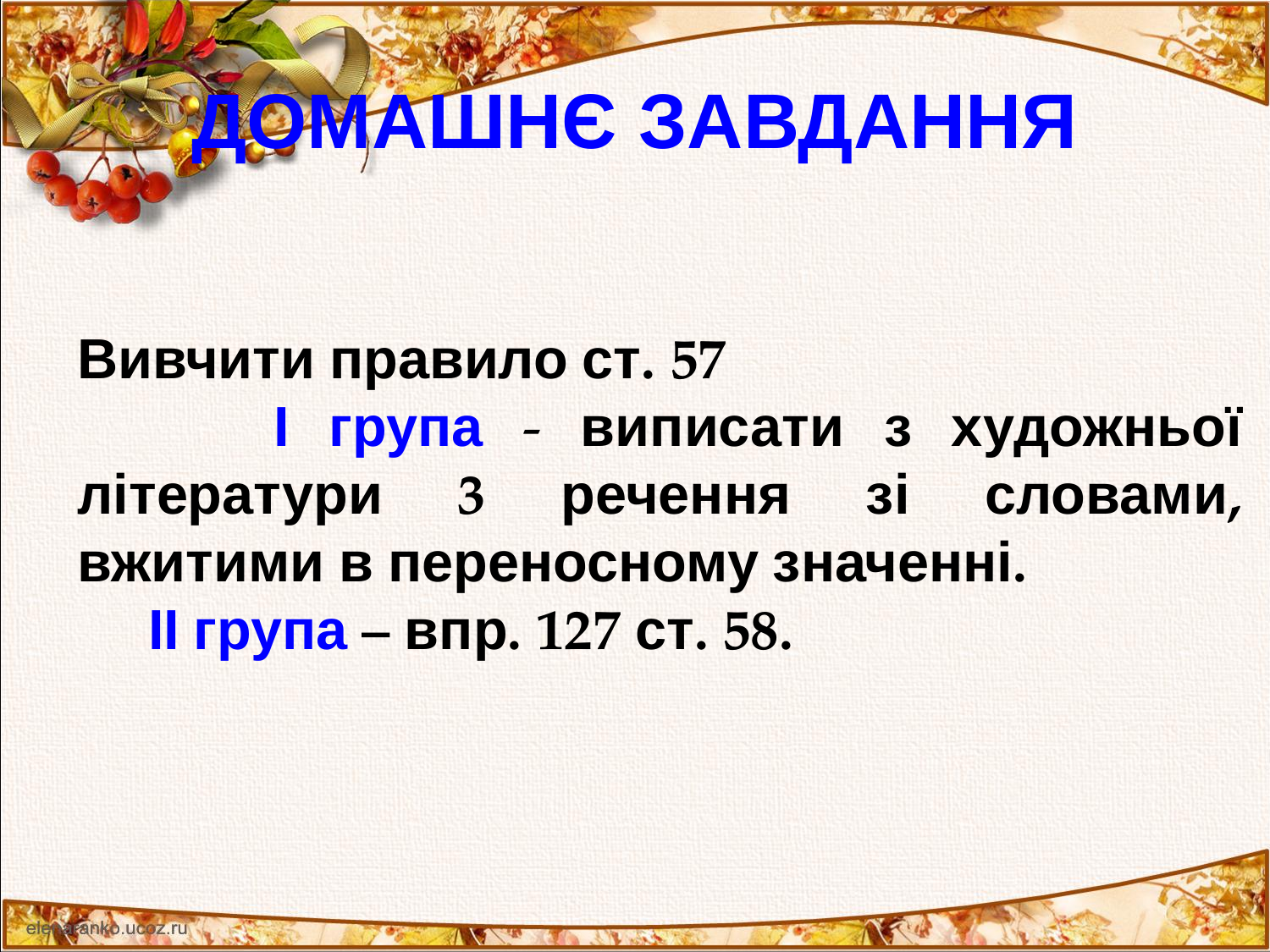

# ДОМАШНЄ ЗАВДАННЯ
Вивчити правило ст. 57
     І група - виписати з художньої літератури 3 речення зі словами, вжитими в переносному значенні.
     ІІ група – впр. 127 ст. 58.